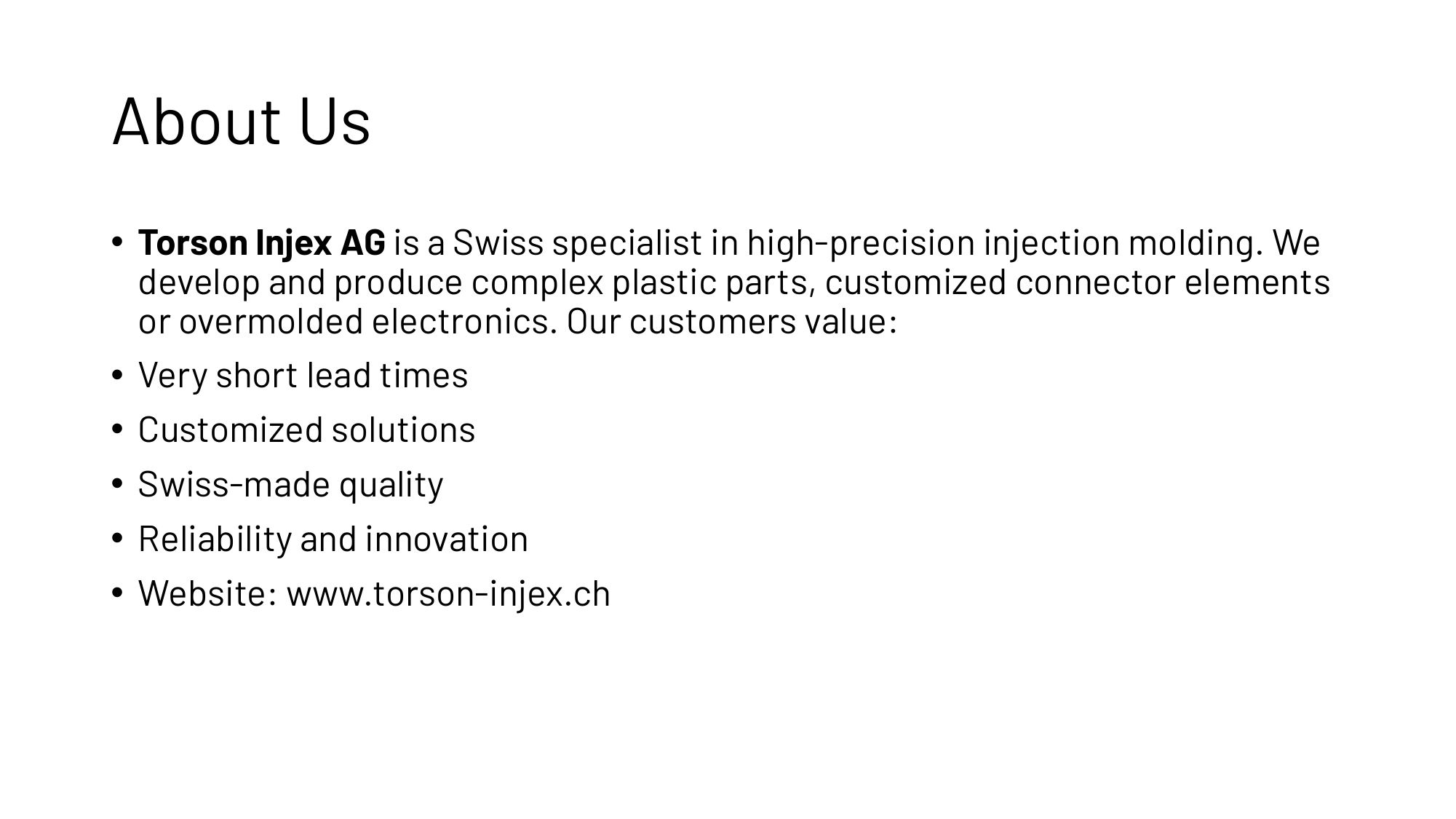

# About Us
Torson Injex AG is a Swiss specialist in high-precision injection molding. We develop and produce complex plastic parts, customized connector elements or overmolded electronics. Our customers value:
Very short lead times
Customized solutions
Swiss-made quality
Reliability and innovation
Website: www.torson-injex.ch